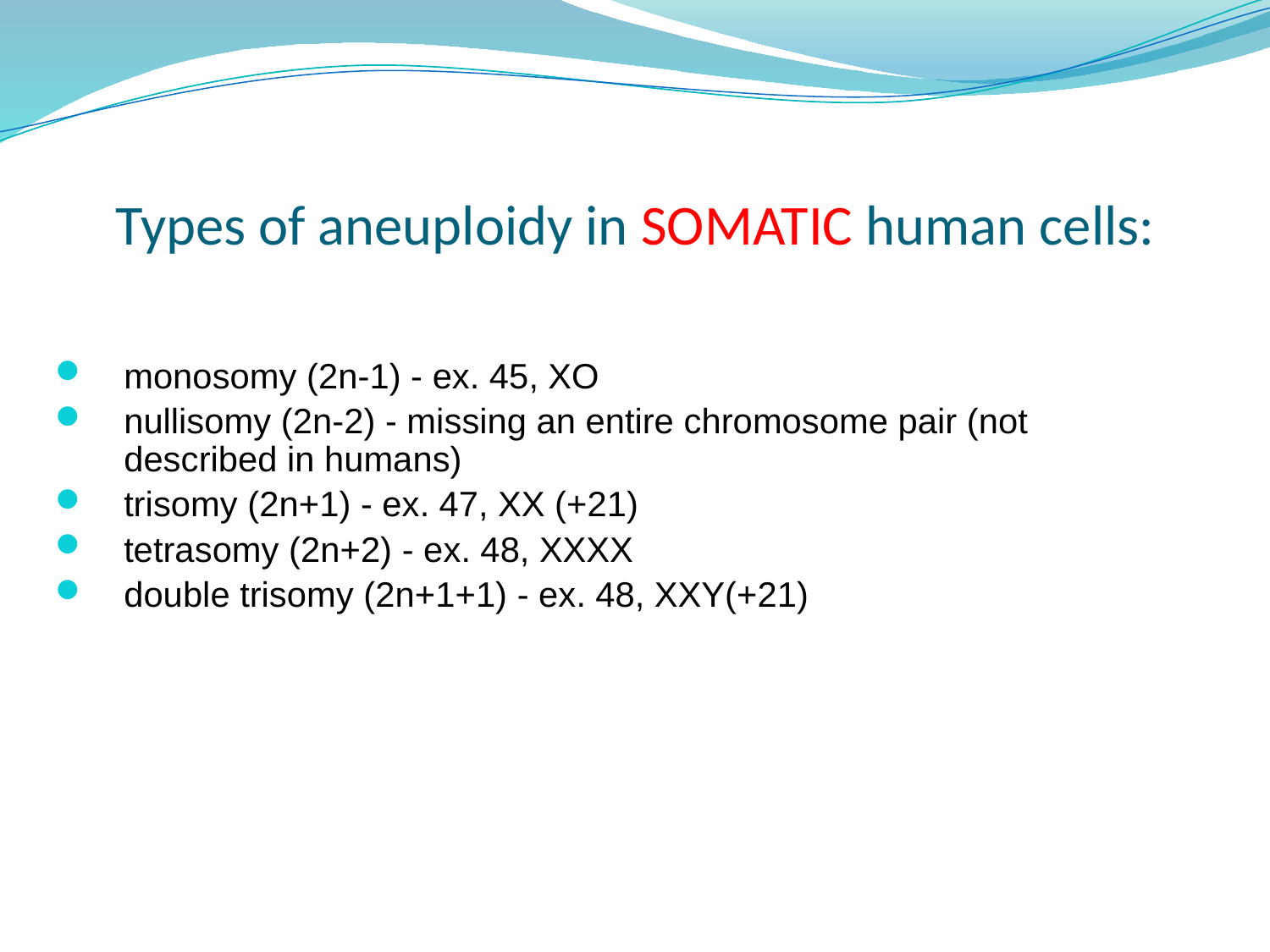

# Types of aneuploidy in SOMATIC human cells:

monosomy (2n-1) - ex. 45, XO
nullisomy (2n-2) - missing an entire chromosome pair (not described in humans)
trisomy (2n+1) - ex. 47, XX (+21)
tetrasomy (2n+2) - ex. 48, XXXX
double trisomy (2n+1+1) - ex. 48, XXY(+21)